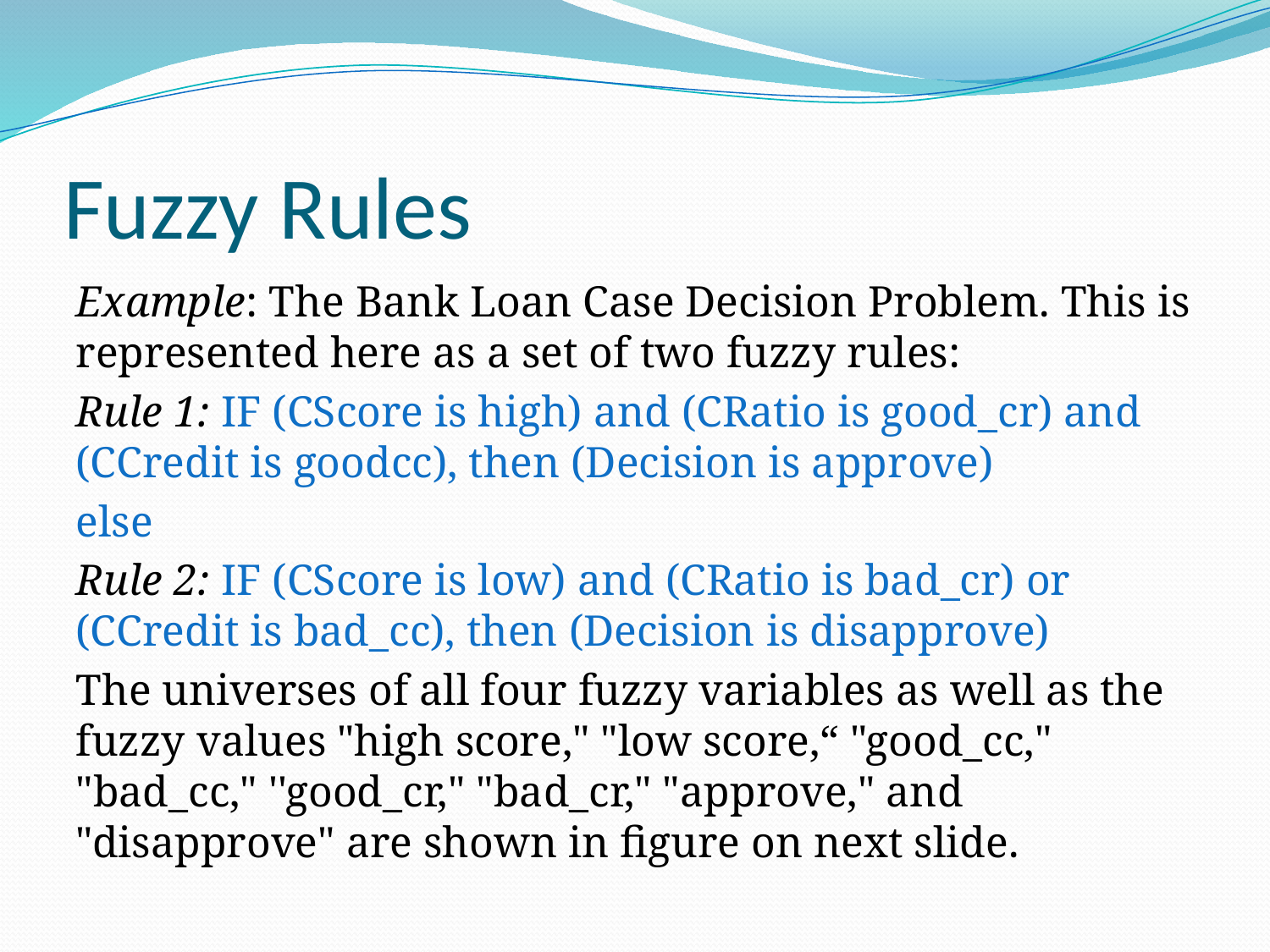

# Fuzzy Rules
Example: The Bank Loan Case Decision Problem. This is represented here as a set of two fuzzy rules:
Rule 1: IF (CScore is high) and (CRatio is good_cr) and (CCredit is goodcc), then (Decision is approve)
else
Rule 2: IF (CScore is low) and (CRatio is bad_cr) or (CCredit is bad_cc), then (Decision is disapprove)
The universes of all four fuzzy variables as well as the fuzzy values "high score," "low score,“ "good_cc," "bad_cc," ''good_cr," "bad_cr," "approve," and "disapprove" are shown in figure on next slide.